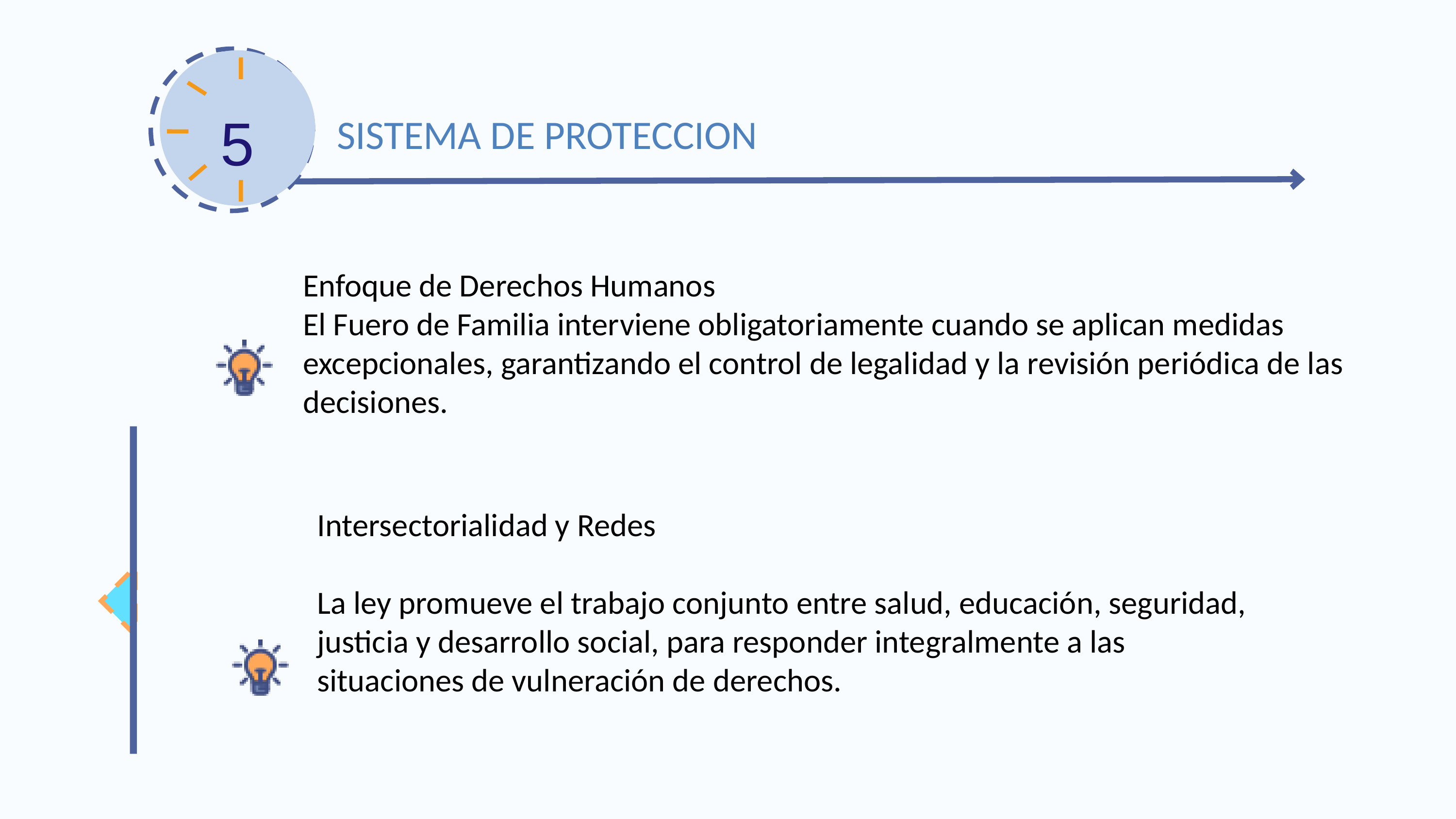

5

SISTEMA DE PROTECCION
Enfoque de Derechos Humanos
El Fuero de Familia interviene obligatoriamente cuando se aplican medidas excepcionales, garantizando el control de legalidad y la revisión periódica de las decisiones.

Intersectorialidad y Redes

La ley promueve el trabajo conjunto entre salud, educación, seguridad, justicia y desarrollo social, para responder integralmente a las situaciones de vulneración de derechos.